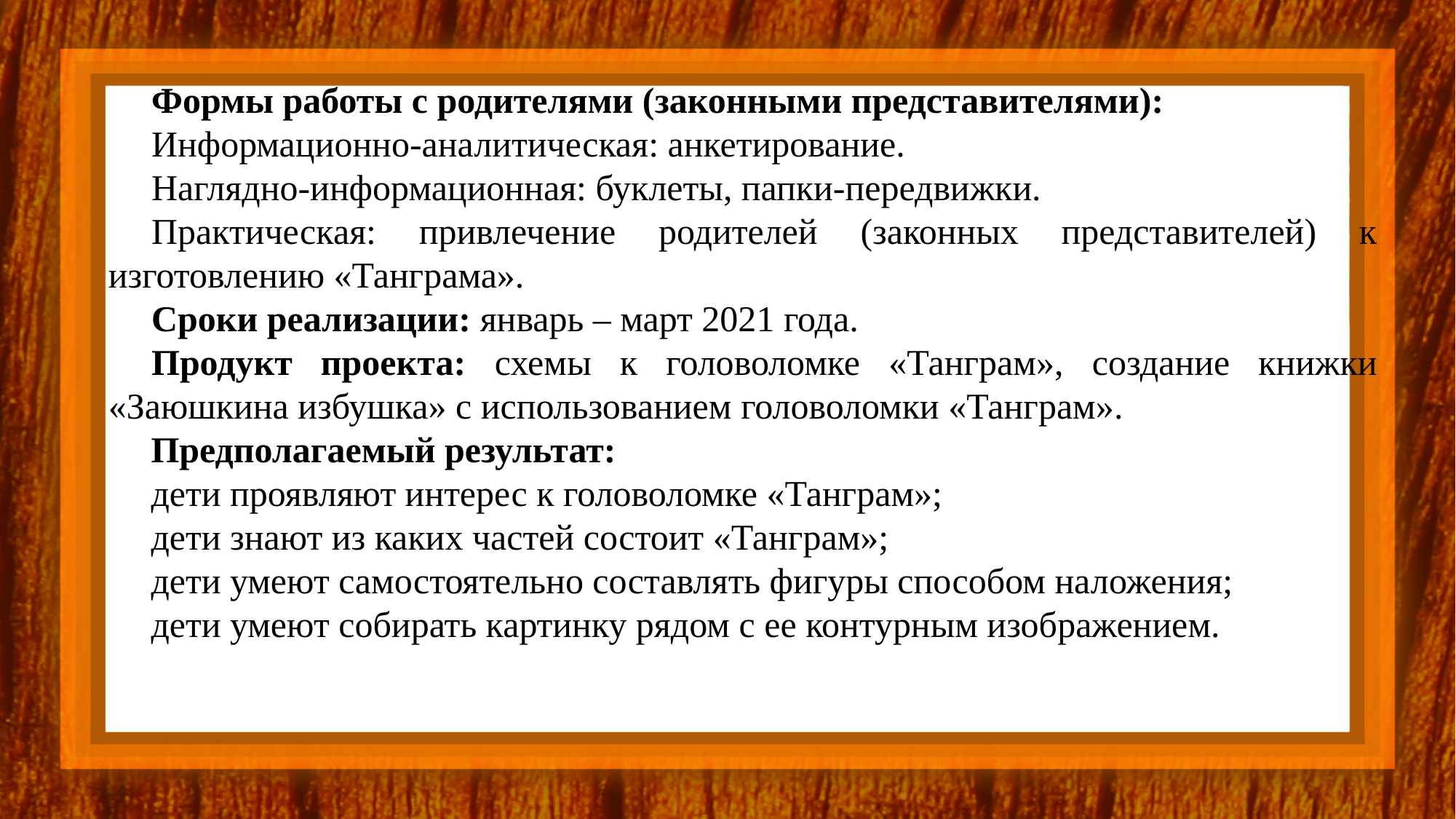

Формы работы с родителями (законными представителями):
Информационно-аналитическая: анкетирование.
Наглядно-информационная: буклеты, папки-передвижки.
Практическая: привлечение родителей (законных представителей) к изготовлению «Танграма».
Сроки реализации: январь – март 2021 года.
Продукт проекта: схемы к головоломке «Танграм», создание книжки «Заюшкина избушка» с использованием головоломки «Танграм».
Предполагаемый результат:
дети проявляют интерес к головоломке «Танграм»;
дети знают из каких частей состоит «Танграм»;
дети умеют самостоятельно составлять фигуры способом наложения;
дети умеют собирать картинку рядом с ее контурным изображением.